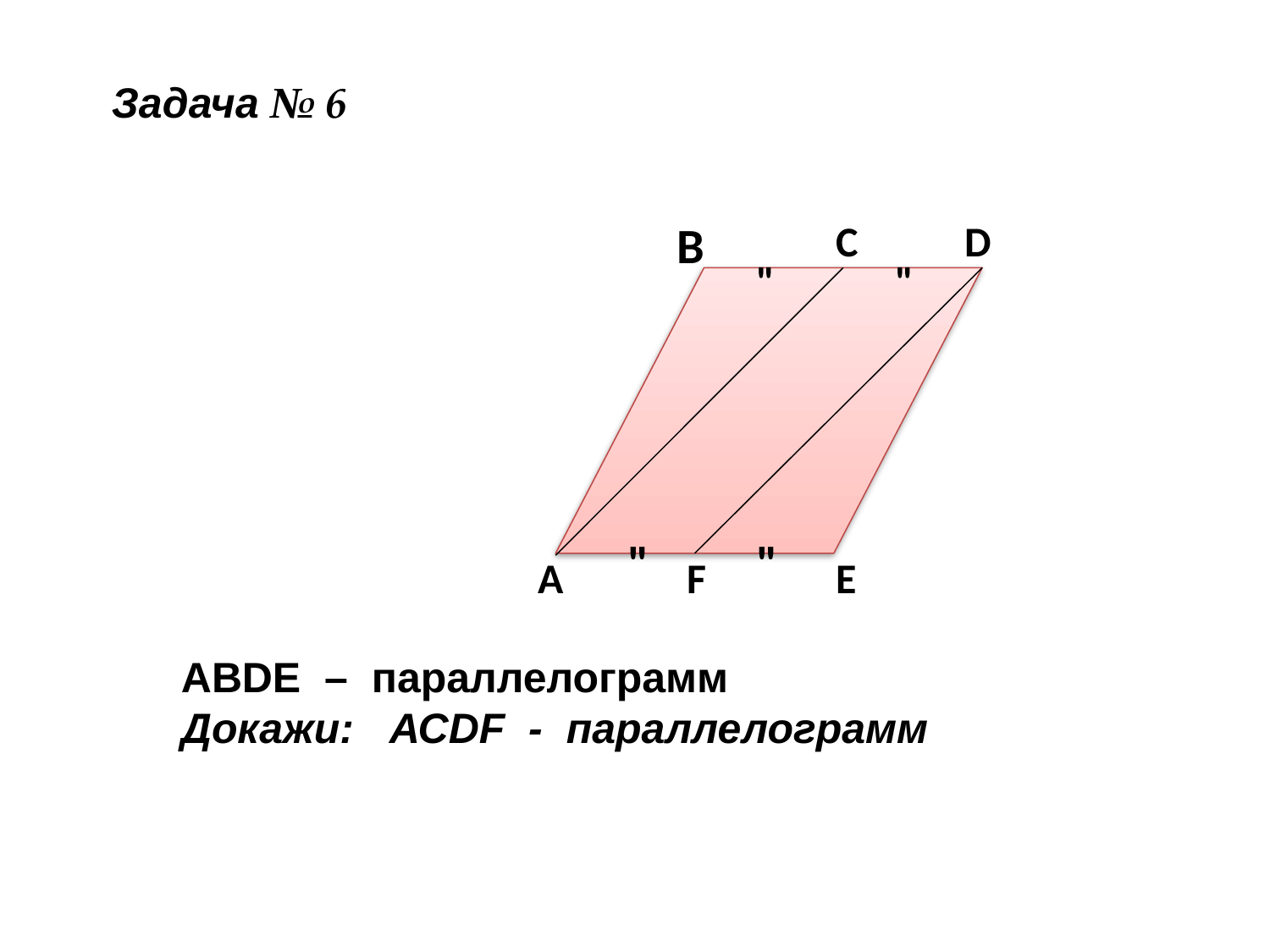

Задача № 6
B
C
D
"
"

"
"
A
F
E
ABDE  –  параллелограмм
Докажи:   АСDF  -  параллелограмм